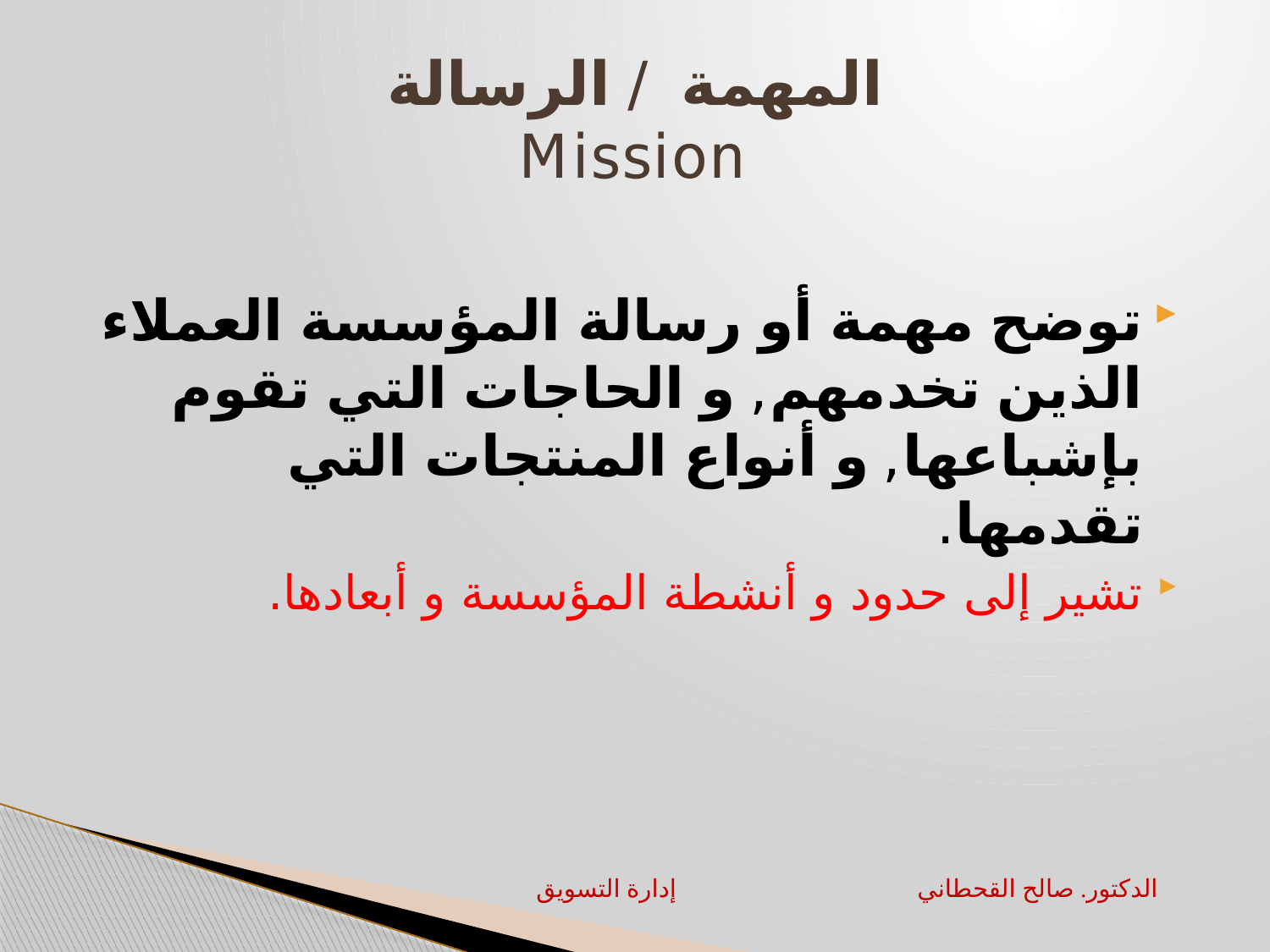

# المهمة / الرسالة Mission
توضح مهمة أو رسالة المؤسسة العملاء الذين تخدمهم, و الحاجات التي تقوم بإشباعها, و أنواع المنتجات التي تقدمها.
تشير إلى حدود و أنشطة المؤسسة و أبعادها.
إدارة التسويق		الدكتور. صالح القحطاني